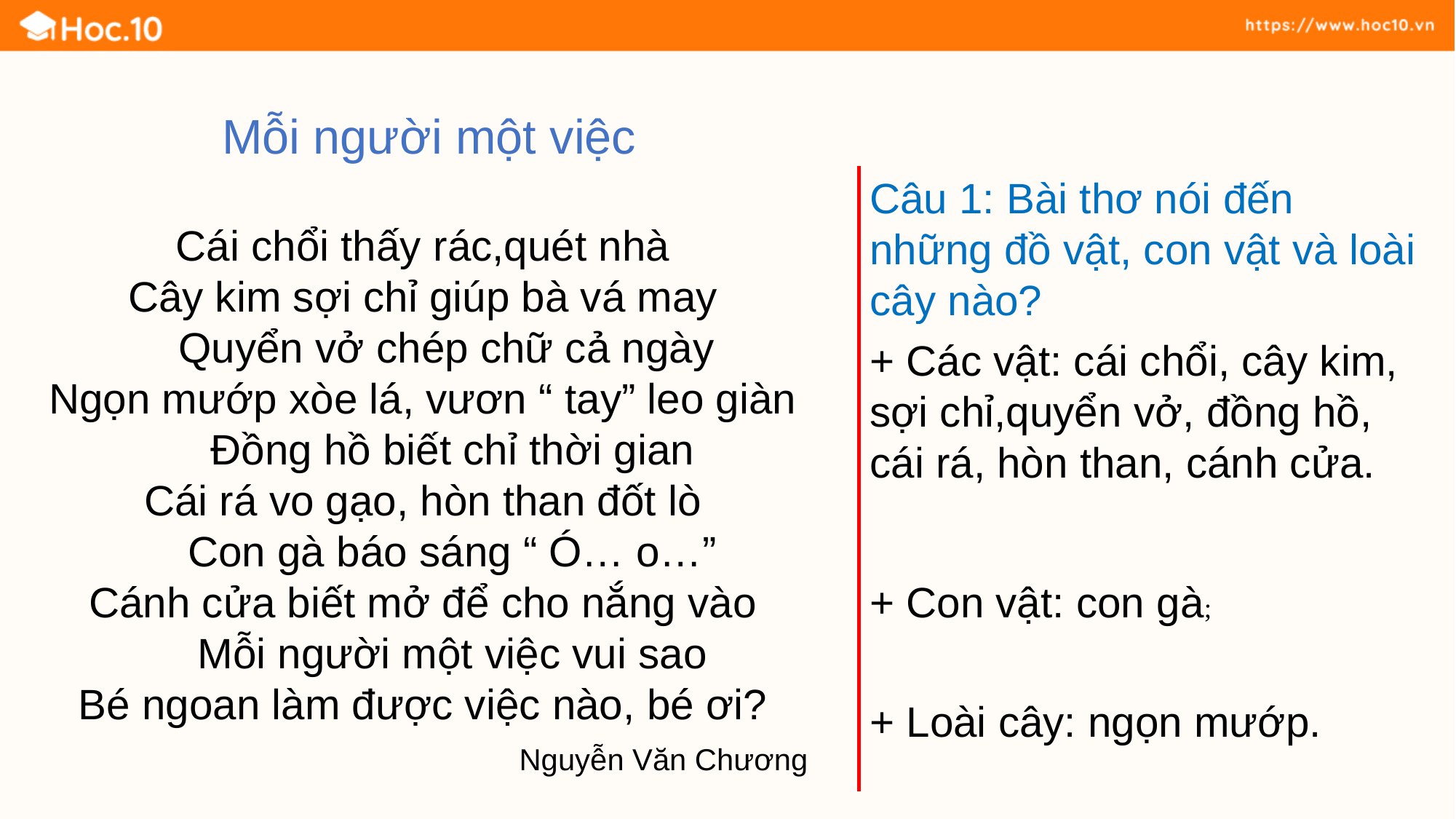

Mỗi người một việc

Cái chổi thấy rác,quét nhà
Cây kim sợi chỉ giúp bà vá may
    Quyển vở chép chữ cả ngày
Ngọn mướp xòe lá, vươn “ tay” leo giàn
     Đồng hồ biết chỉ thời gian
Cái rá vo gạo, hòn than đốt lò
     Con gà báo sáng “ Ó… o…”
Cánh cửa biết mở để cho nắng vào
     Mỗi người một việc vui sao
Bé ngoan làm được việc nào, bé ơi?
                                           Nguyễn Văn Chương
Câu 1: Bài thơ nói đến những đồ vật, con vật và loài cây nào?
+ Các vật: cái chổi, cây kim, sợi chỉ,quyển vở, đồng hồ, cái rá, hòn than, cánh cửa.
+ Con vật: con gà;
+ Loài cây: ngọn mướp.